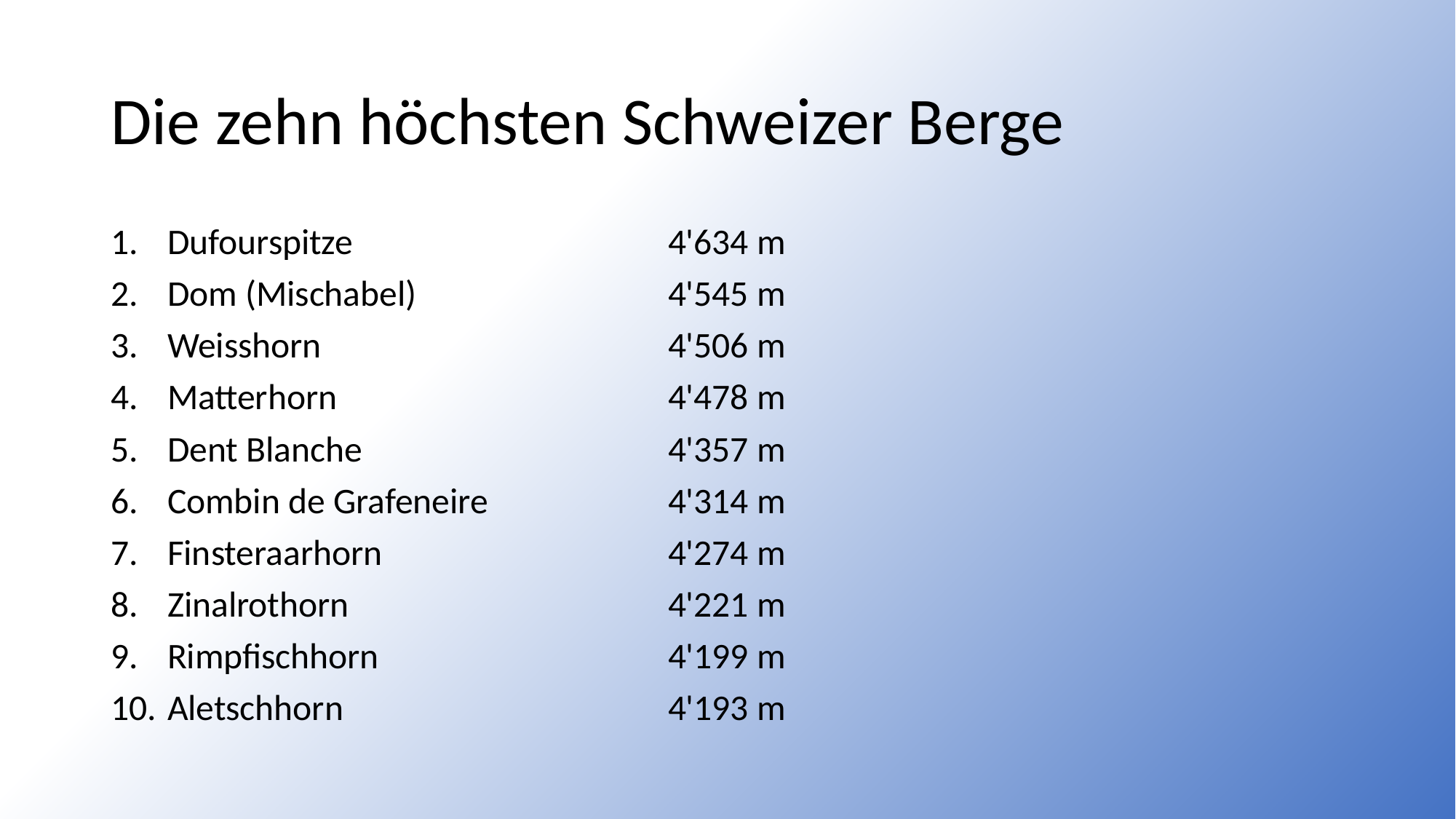

# Die zehn höchsten Schweizer Berge
Dufourspitze	4'634 m
Dom (Mischabel)	4'545 m
Weisshorn	4'506 m
Matterhorn	4'478 m
Dent Blanche	4'357 m
Combin de Grafeneire	4'314 m
Finsteraarhorn	4'274 m
Zinalrothorn	4'221 m
Rimpfischhorn	4'199 m
Aletschhorn	4'193 m